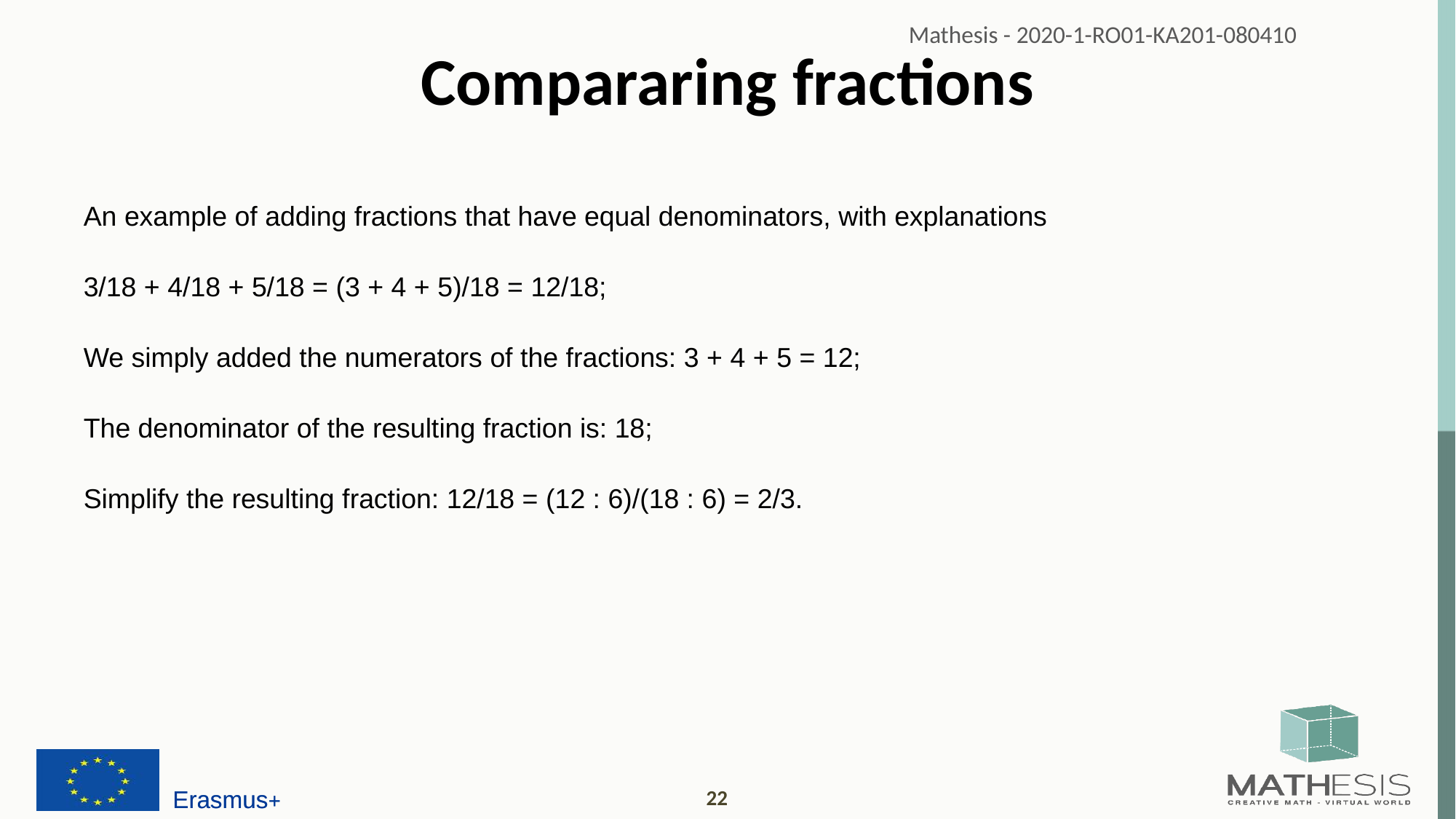

# Compararing fractions
An example of adding fractions that have equal denominators, with explanations
3/18 + 4/18 + 5/18 = (3 + 4 + 5)/18 = 12/18;
We simply added the numerators of the fractions: 3 + 4 + 5 = 12;
The denominator of the resulting fraction is: 18;
Simplify the resulting fraction: 12/18 = (12 : 6)/(18 : 6) = 2/3.